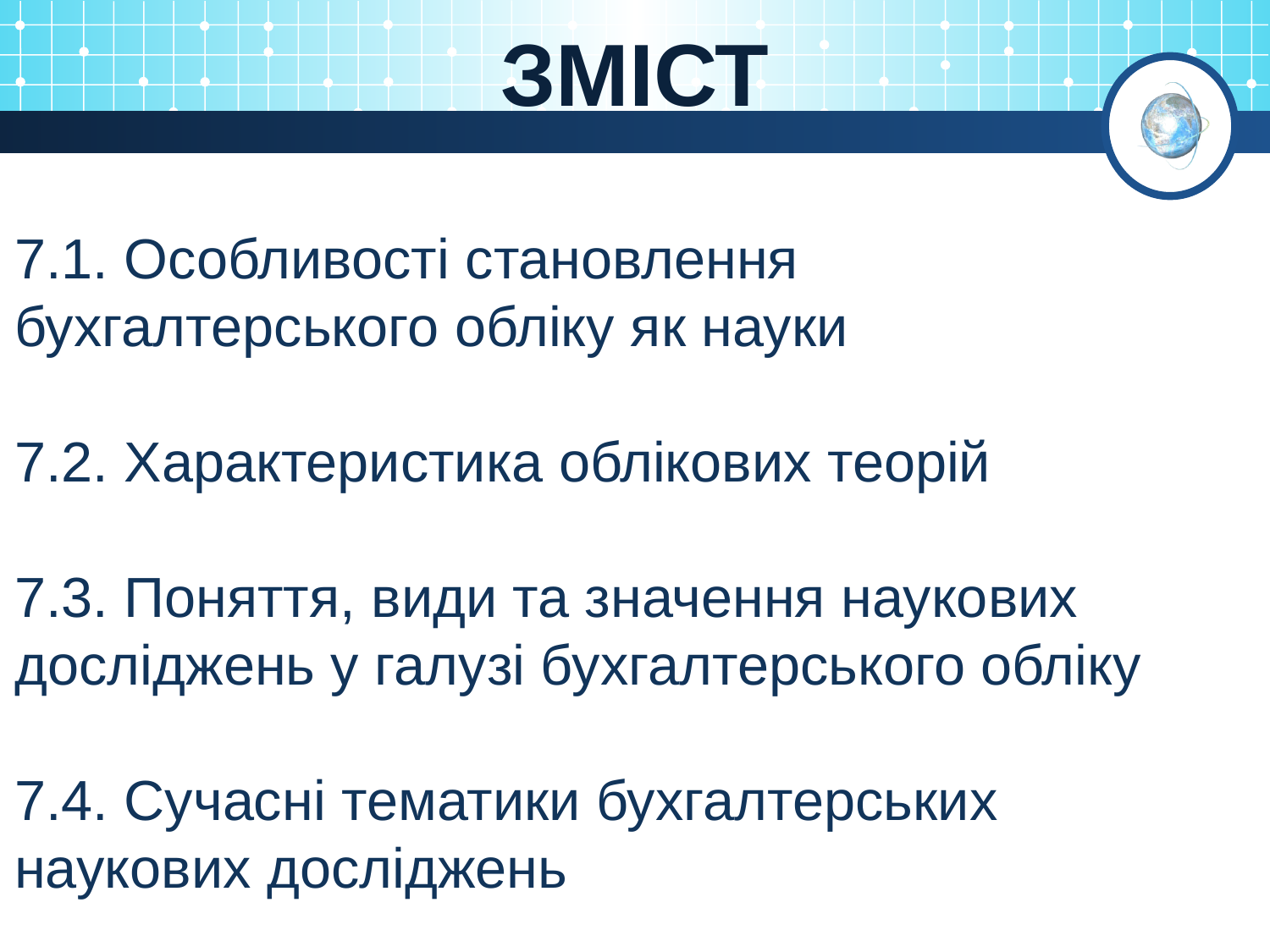

# ЗМІСТ
7.1. Особливості становлення бухгалтерського обліку як науки

7.2. Характеристика облікових теорій

7.3. Поняття, види та значення наукових досліджень у галузі бухгалтерського обліку

7.4. Сучасні тематики бухгалтерських наукових досліджень